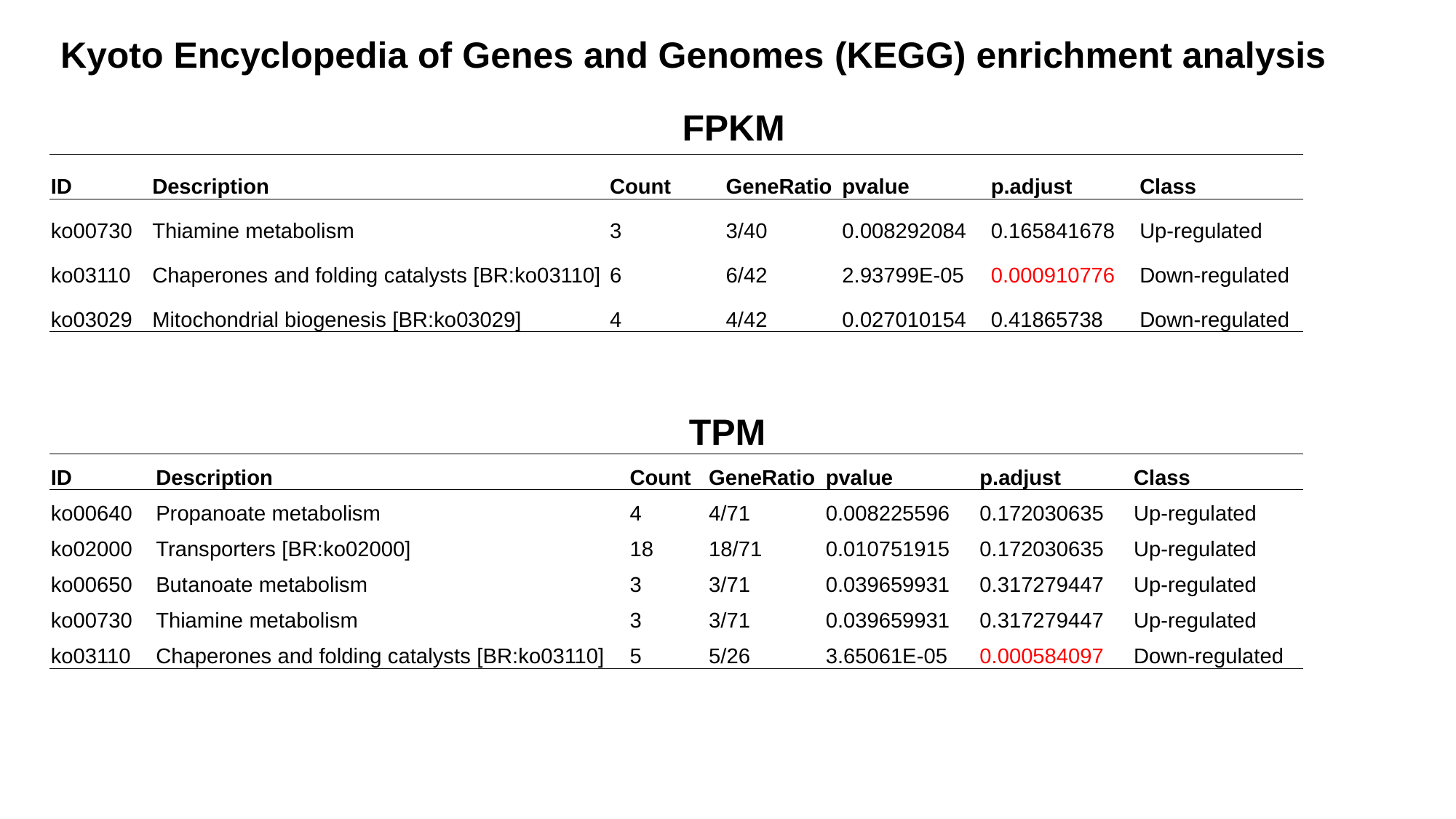

Kyoto Encyclopedia of Genes and Genomes (KEGG) enrichment analysis
FPKM
| ID | Description | Count | GeneRatio | pvalue | p.adjust | Class |
| --- | --- | --- | --- | --- | --- | --- |
| ko00730 | Thiamine metabolism | 3 | 3/40 | 0.008292084 | 0.165841678 | Up-regulated |
| ko03110 | Chaperones and folding catalysts [BR:ko03110] | 6 | 6/42 | 2.93799E-05 | 0.000910776 | Down-regulated |
| ko03029 | Mitochondrial biogenesis [BR:ko03029] | 4 | 4/42 | 0.027010154 | 0.41865738 | Down-regulated |
TPM
| ID | Description | Count | GeneRatio | pvalue | p.adjust | Class |
| --- | --- | --- | --- | --- | --- | --- |
| ko00640 | Propanoate metabolism | 4 | 4/71 | 0.008225596 | 0.172030635 | Up-regulated |
| ko02000 | Transporters [BR:ko02000] | 18 | 18/71 | 0.010751915 | 0.172030635 | Up-regulated |
| ko00650 | Butanoate metabolism | 3 | 3/71 | 0.039659931 | 0.317279447 | Up-regulated |
| ko00730 | Thiamine metabolism | 3 | 3/71 | 0.039659931 | 0.317279447 | Up-regulated |
| ko03110 | Chaperones and folding catalysts [BR:ko03110] | 5 | 5/26 | 3.65061E-05 | 0.000584097 | Down-regulated |